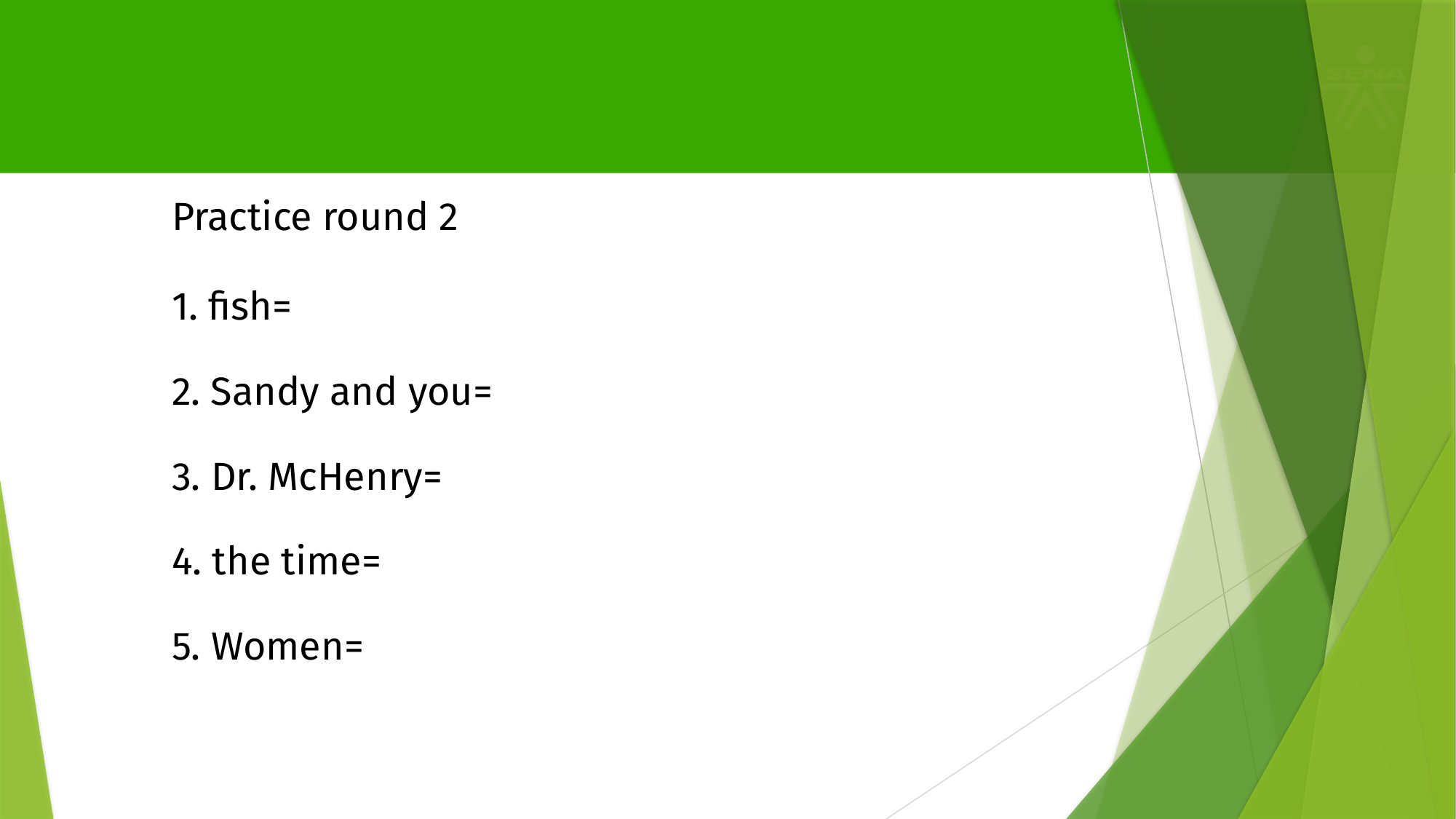

Practice round 2
1. fish=
2. Sandy and you=
3. Dr. McHenry=
4. the time=
5. Women=